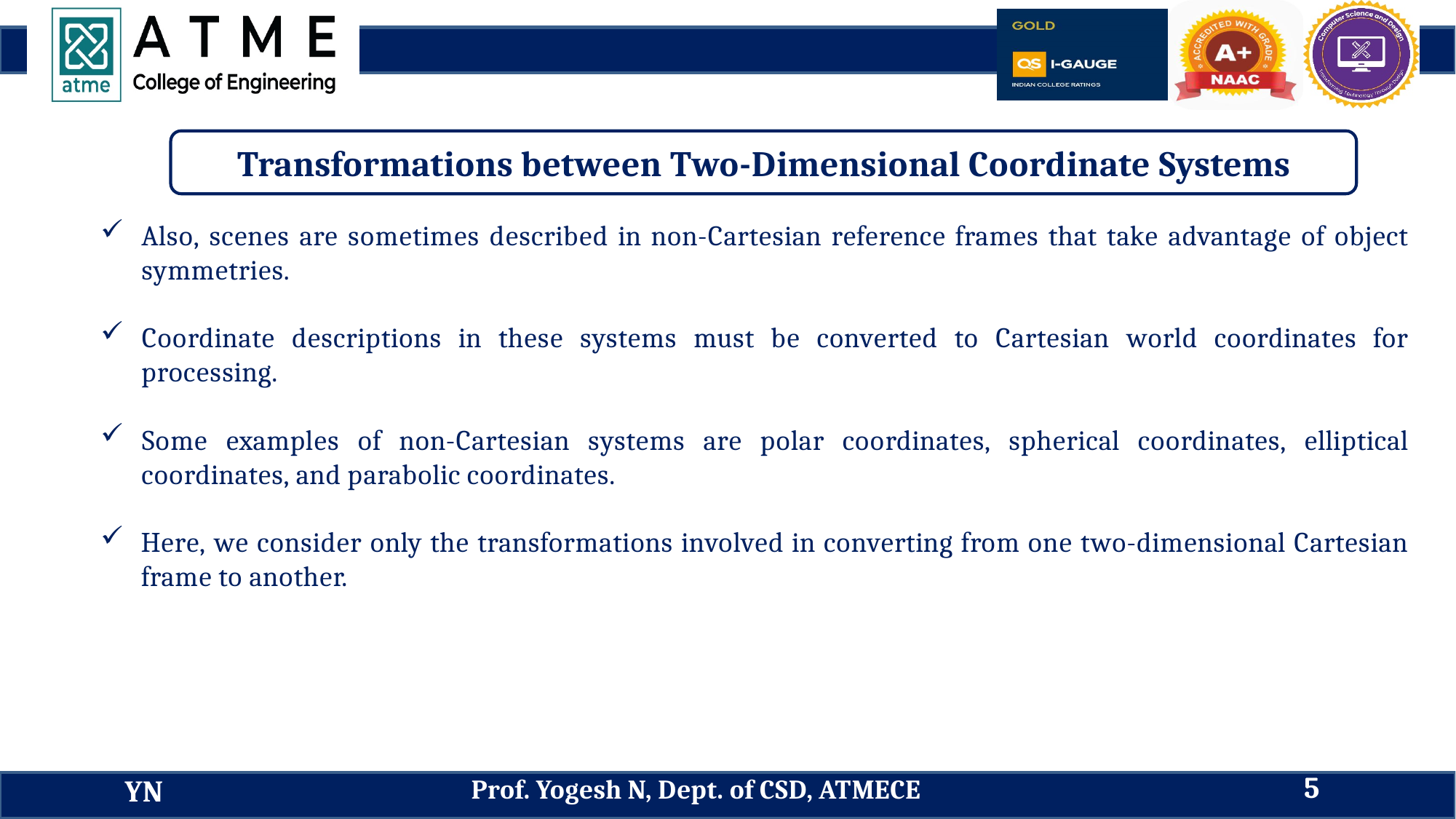

Transformations between Two-Dimensional Coordinate Systems
Also, scenes are sometimes described in non-Cartesian reference frames that take advantage of object symmetries.

Coordinate descriptions in these systems must be converted to Cartesian world coordinates for processing.

Some examples of non-Cartesian systems are polar coordinates, spherical coordinates, elliptical coordinates, and parabolic coordinates.

Here, we consider only the transformations involved in converting from one two-dimensional Cartesian frame to another.
5
Prof. Yogesh N, Dept. of CSD, ATMECE
YN